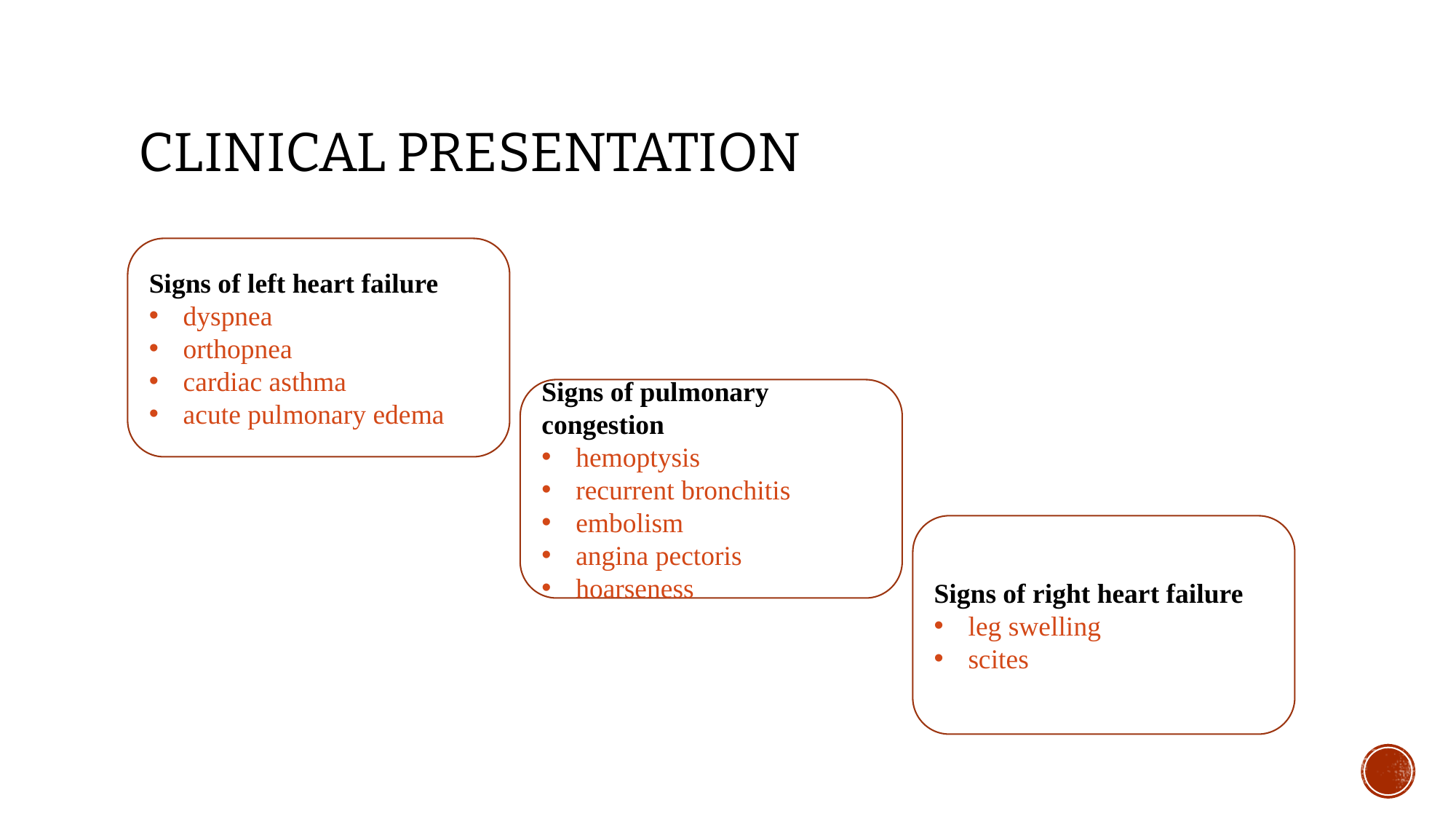

# Clinical presentation
Signs of left heart failure
dyspnea
orthopnea
cardiac asthma
acute pulmonary edema
Signs of pulmonary congestion
hemoptysis
recurrent bronchitis
embolism
angina pectoris
hoarseness
Signs of right heart failure
leg swelling
scites